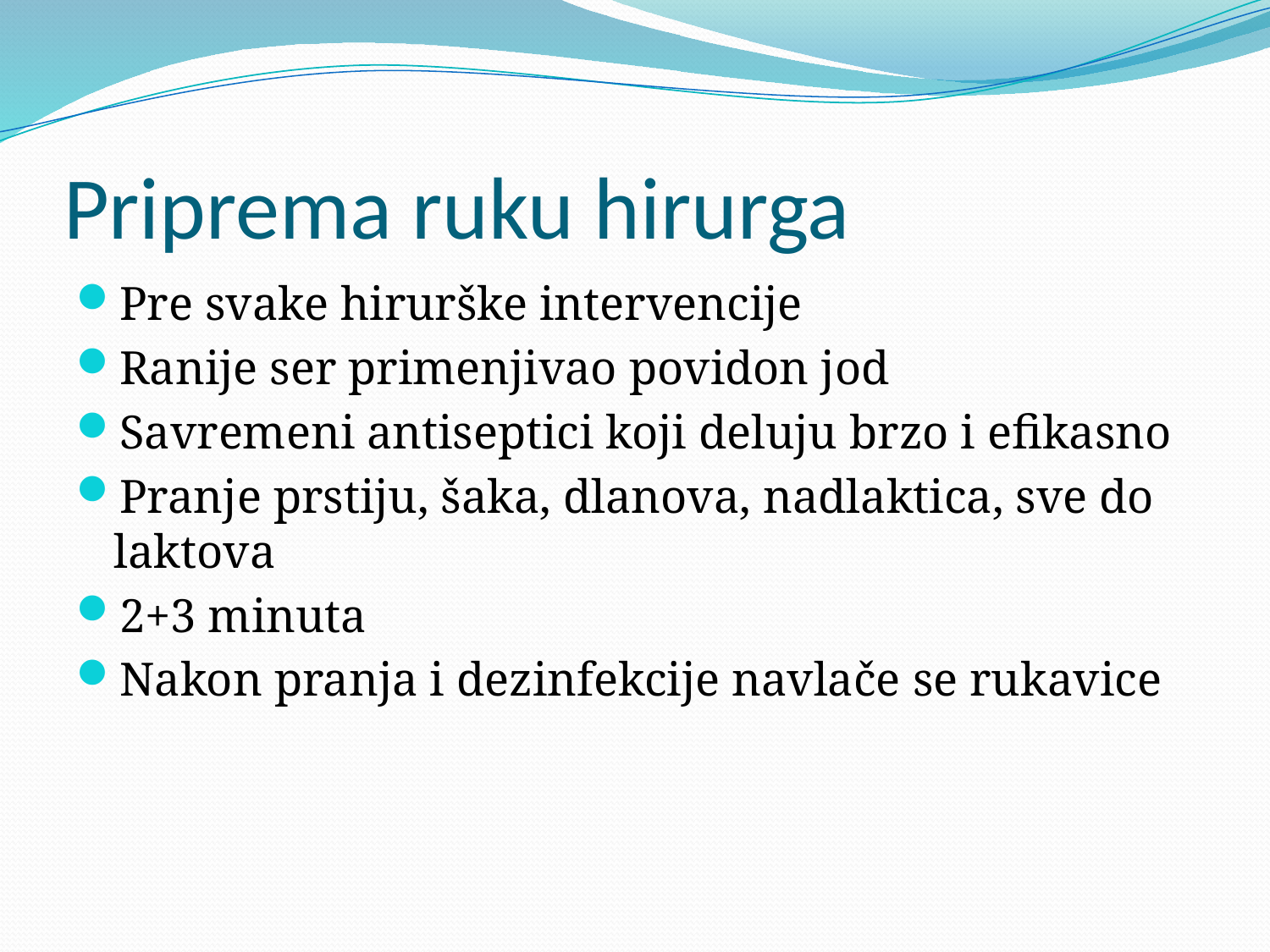

# Priprema ruku hirurga
Pre svake hirurške intervencije
Ranije ser primenjivao povidon jod
Savremeni antiseptici koji deluju brzo i efikasno
Pranje prstiju, šaka, dlanova, nadlaktica, sve do laktova
2+3 minuta
Nakon pranja i dezinfekcije navlače se rukavice